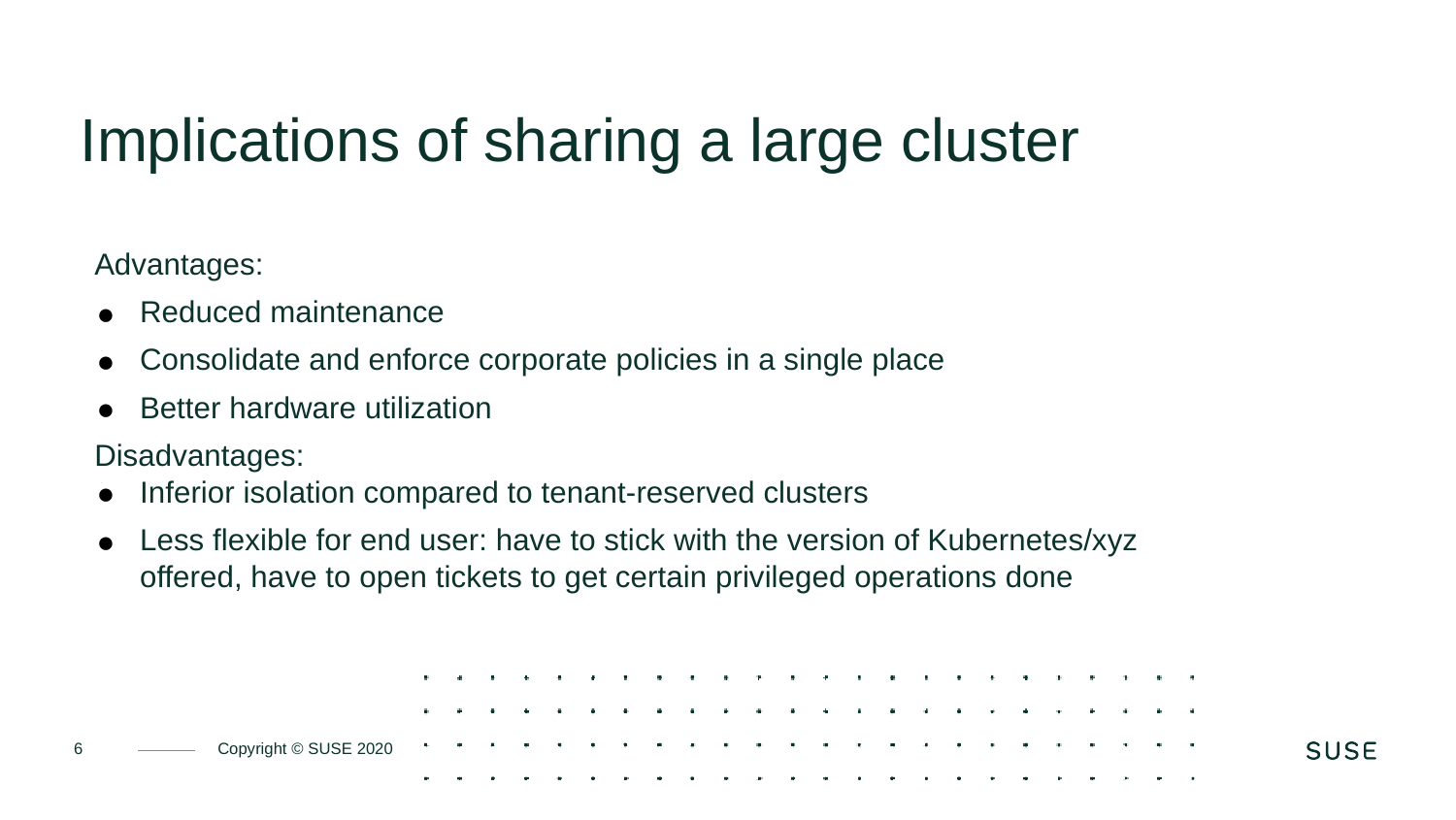

Implications of sharing a large cluster
Advantages:
Reduced maintenance
Consolidate and enforce corporate policies in a single place
Better hardware utilization
Disadvantages:
Inferior isolation compared to tenant-reserved clusters
Less flexible for end user: have to stick with the version of Kubernetes/xyz offered, have to open tickets to get certain privileged operations done